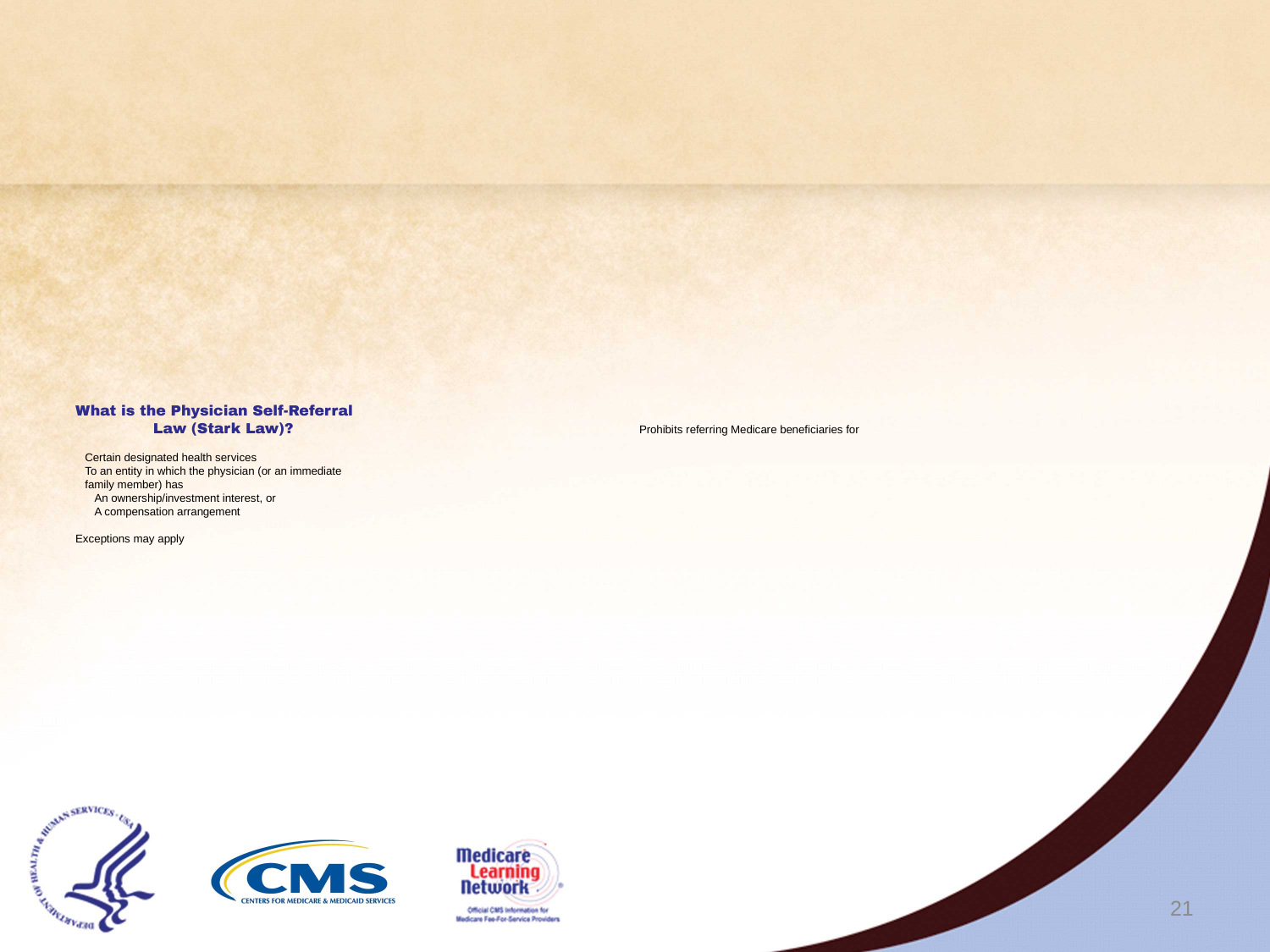

# What is the Physician Self-Referral Law (Stark Law)?                                                                       Prohibits referring Medicare beneficiaries for
   Certain designated health services
   To an entity in which the physician (or an immediate
   family member) has
      An ownership/investment interest, or
      A compensation arrangement
Exceptions may apply

21